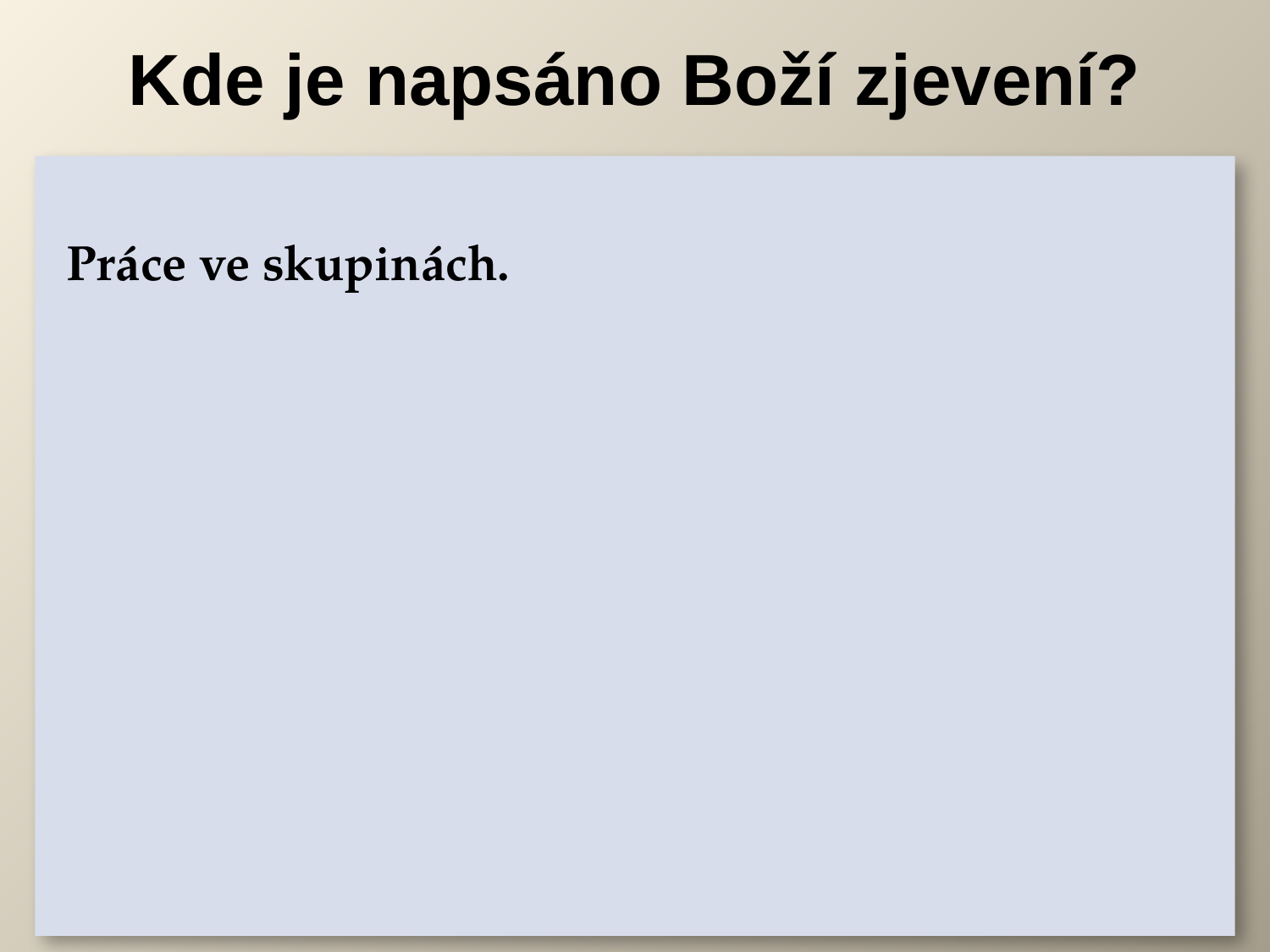

# Kde je napsáno Boží zjevení?

Práce ve skupinách.